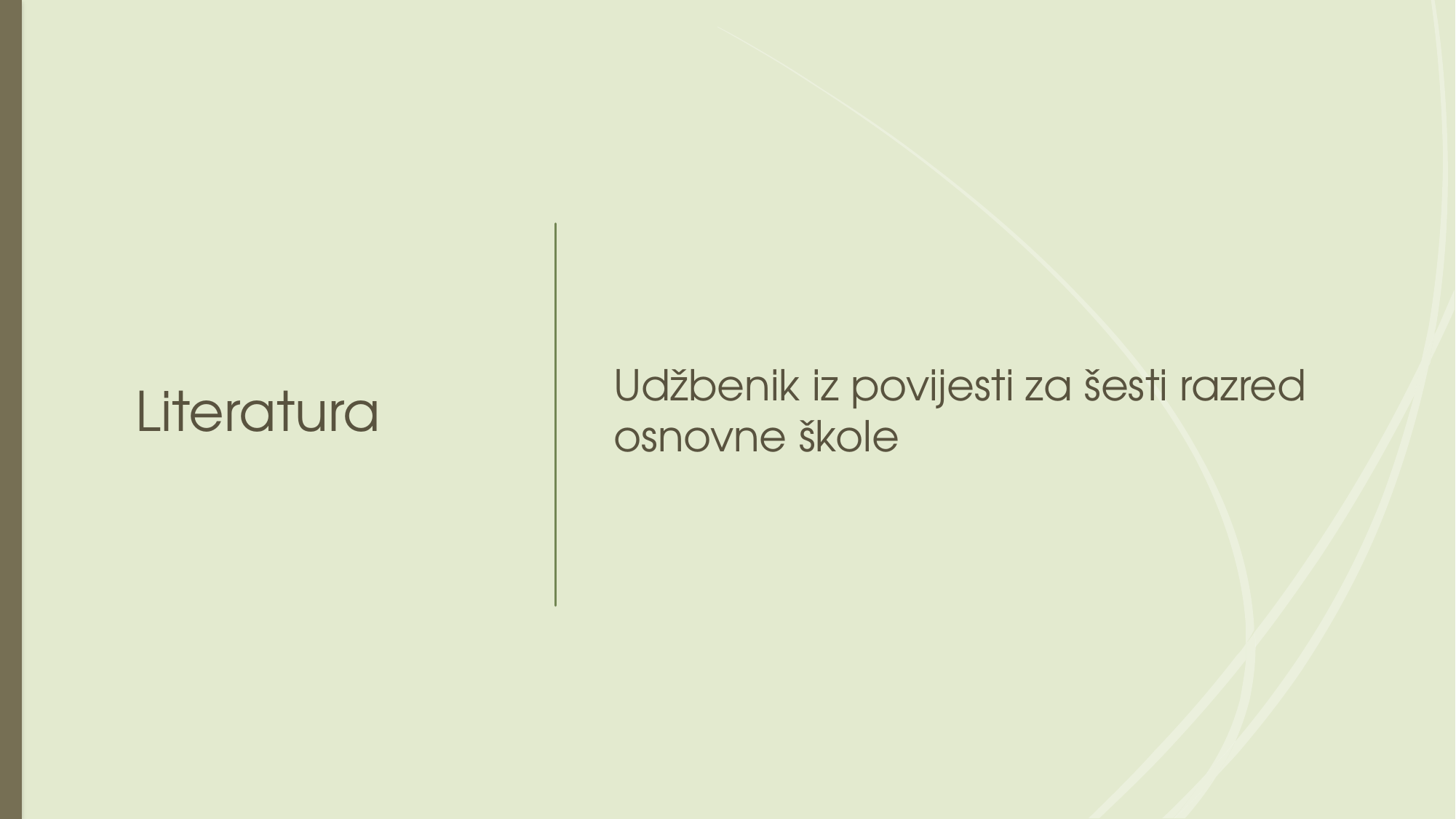

# Literatura
Udžbenik iz povijesti za šesti razred osnovne škole